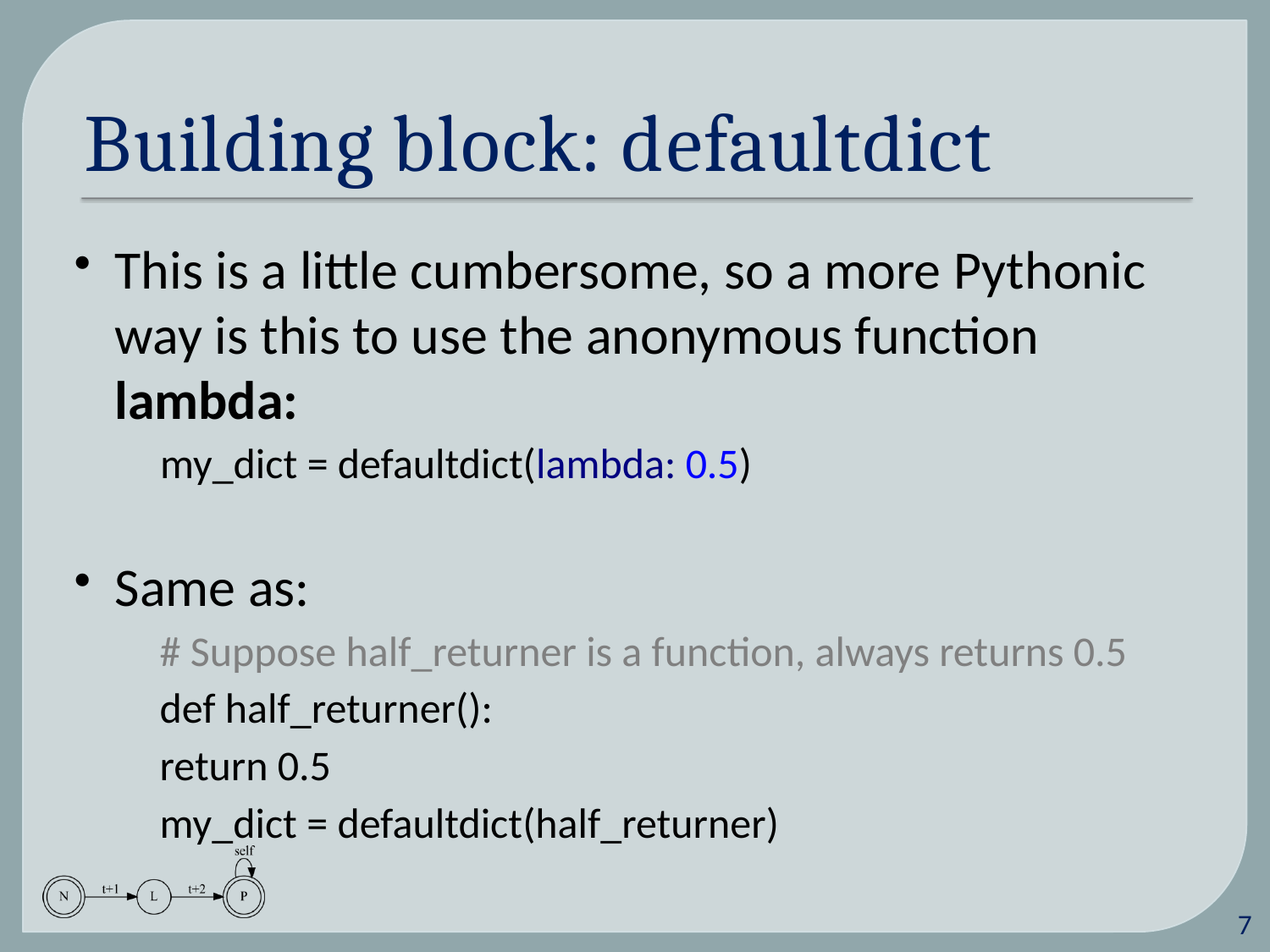

# Building block: defaultdict
This is a little cumbersome, so a more Pythonic way is this to use the anonymous function lambda:
my_dict = defaultdict(lambda: 0.5)

Same as:
# Suppose half_returner is a function, always returns 0.5
def half_returner():
	return 0.5
my_dict = defaultdict(half_returner)

7